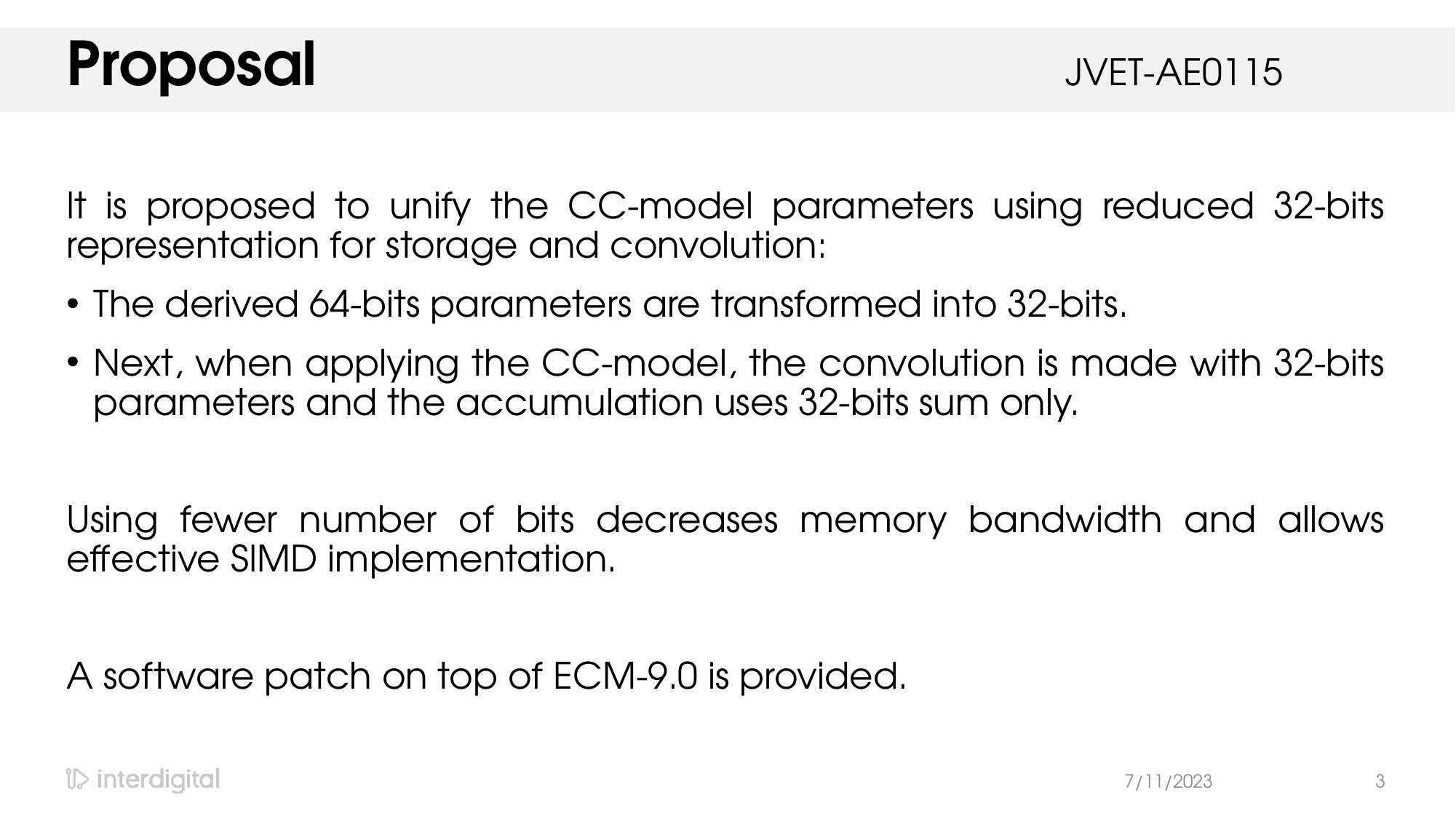

# Proposal							 JVET-AE0115

It is proposed to unify the CC-model parameters using reduced 32-bits representation for storage and convolution:
The derived 64-bits parameters are transformed into 32-bits.
Next, when applying the CC-model, the convolution is made with 32-bits parameters and the accumulation uses 32-bits sum only.

Using fewer number of bits decreases memory bandwidth and allows effective SIMD implementation.

A software patch on top of ECM-9.0 is provided.
7/11/2023
3